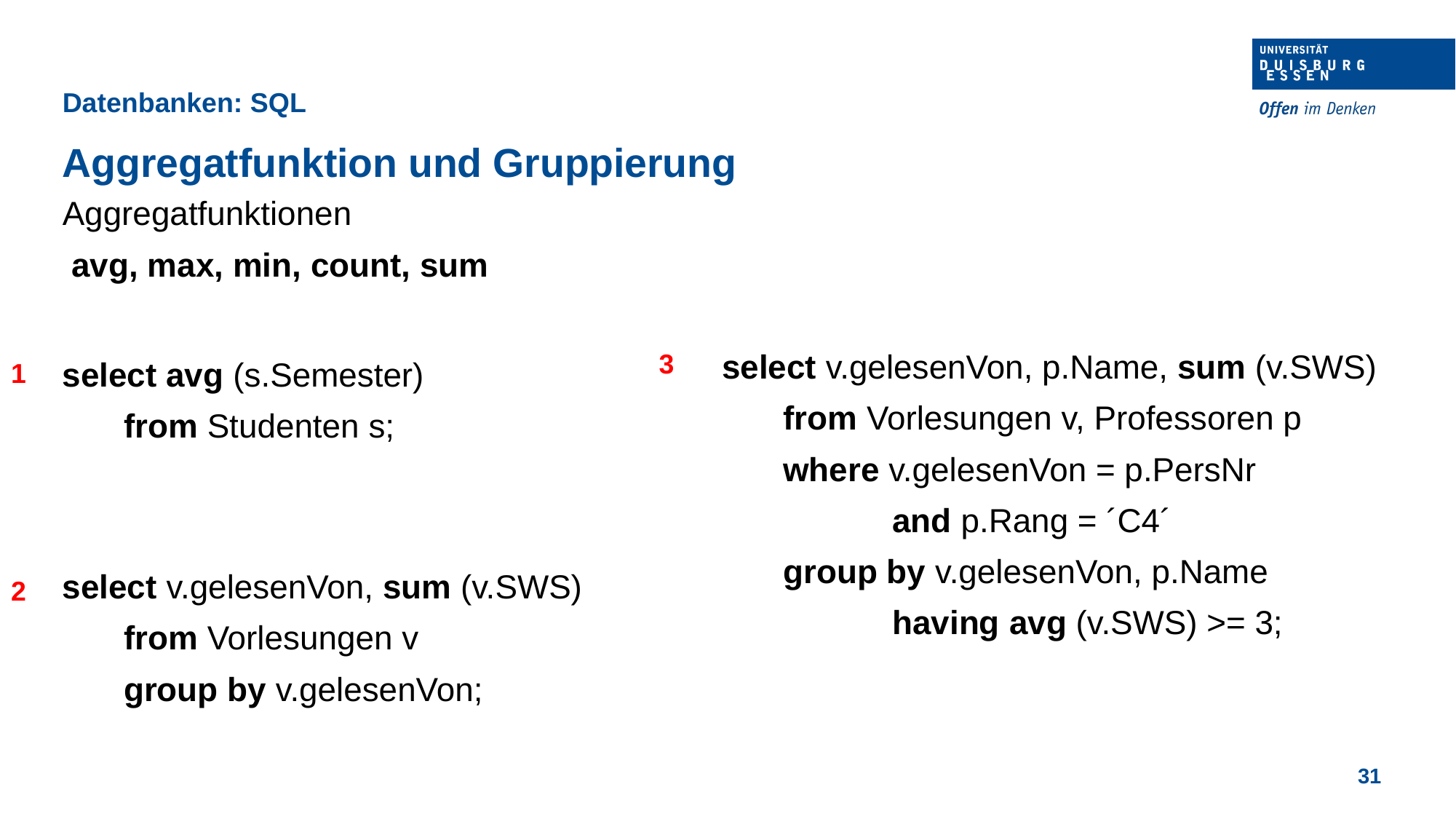

Datenbanken: SQL
Aggregatfunktion und Gruppierung
Aggregatfunktionen
 avg, max, min, count, sum

select avg (s.Semester)
	from Studenten s;

select v.gelesenVon, sum (v.SWS)
	from Vorlesungen v
	group by v.gelesenVon;

select v.gelesenVon, p.Name, sum (v.SWS)
	from Vorlesungen v, Professoren p
	where v.gelesenVon = p.PersNr
		and p.Rang = ´C4´
	group by v.gelesenVon, p.Name
		having avg (v.SWS) >= 3;
3
1
2
31